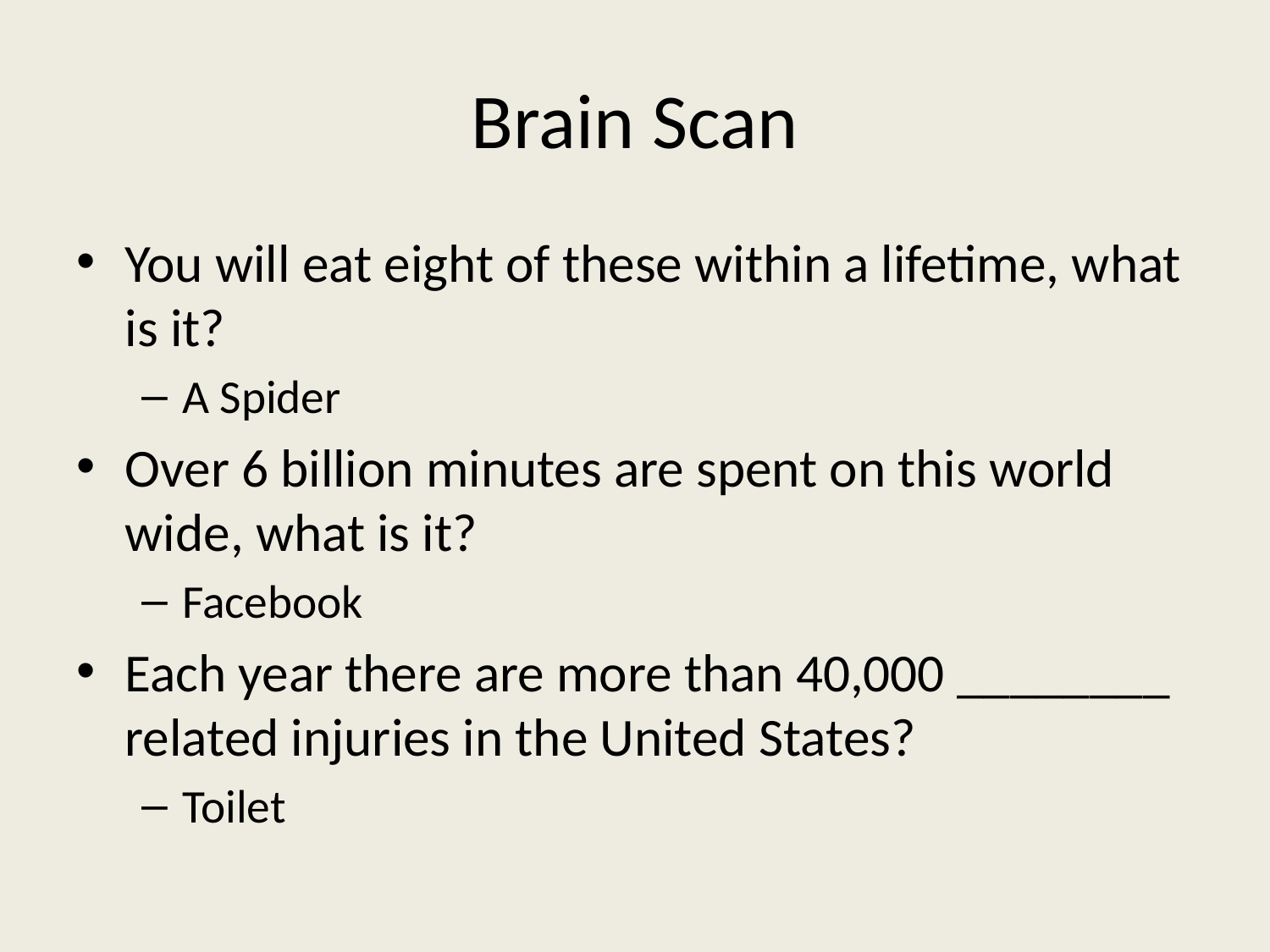

# Brain Scan
You will eat eight of these within a lifetime, what is it?
A Spider
Over 6 billion minutes are spent on this world wide, what is it?
Facebook
Each year there are more than 40,000 ________ related injuries in the United States?
Toilet